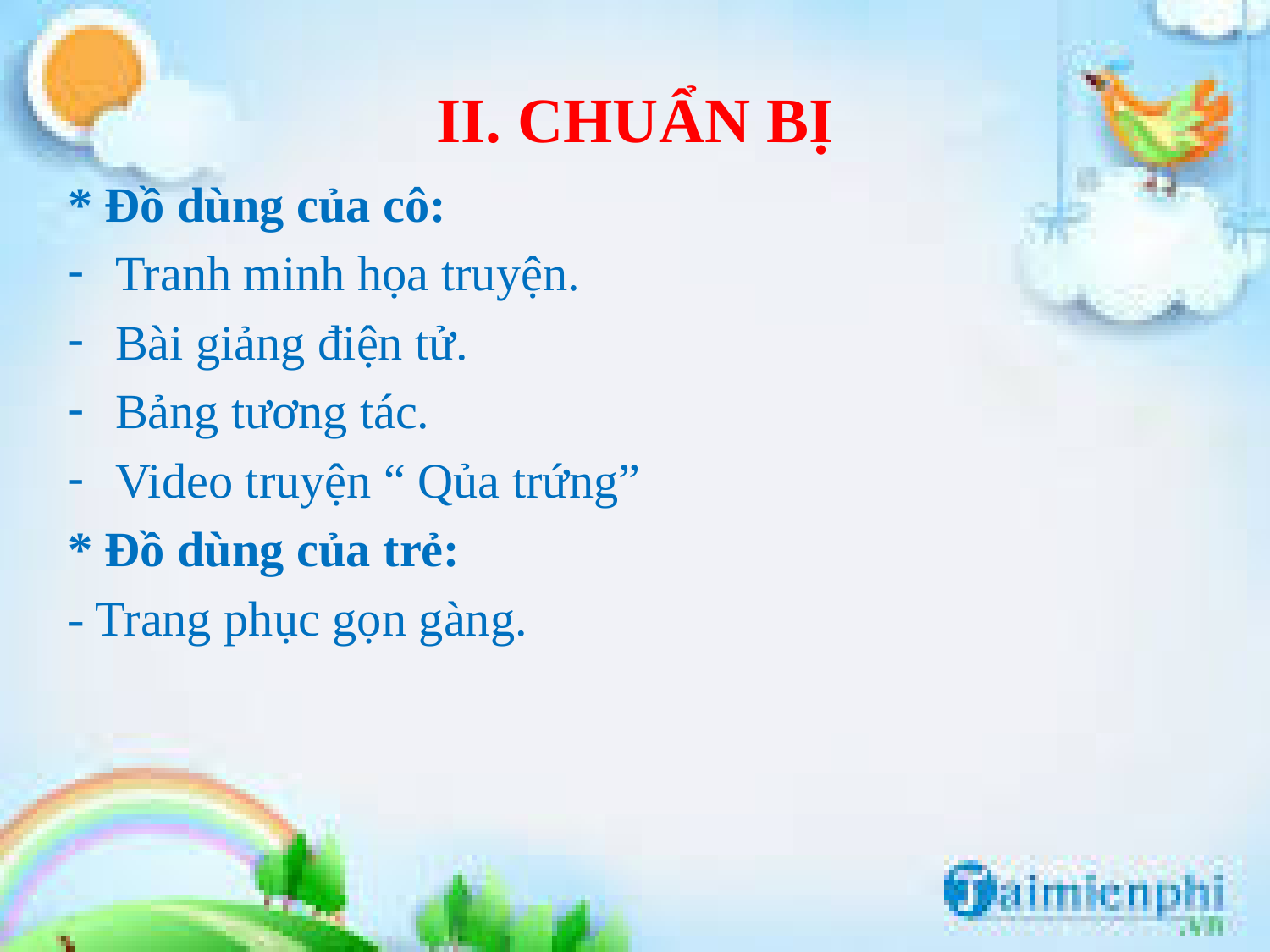

# II. CHUẨN BỊ
* Đồ dùng của cô:
Tranh minh họa truyện.
Bài giảng điện tử.
Bảng tương tác.
Video truyện “ Qủa trứng”
* Đồ dùng của trẻ:
- Trang phục gọn gàng.